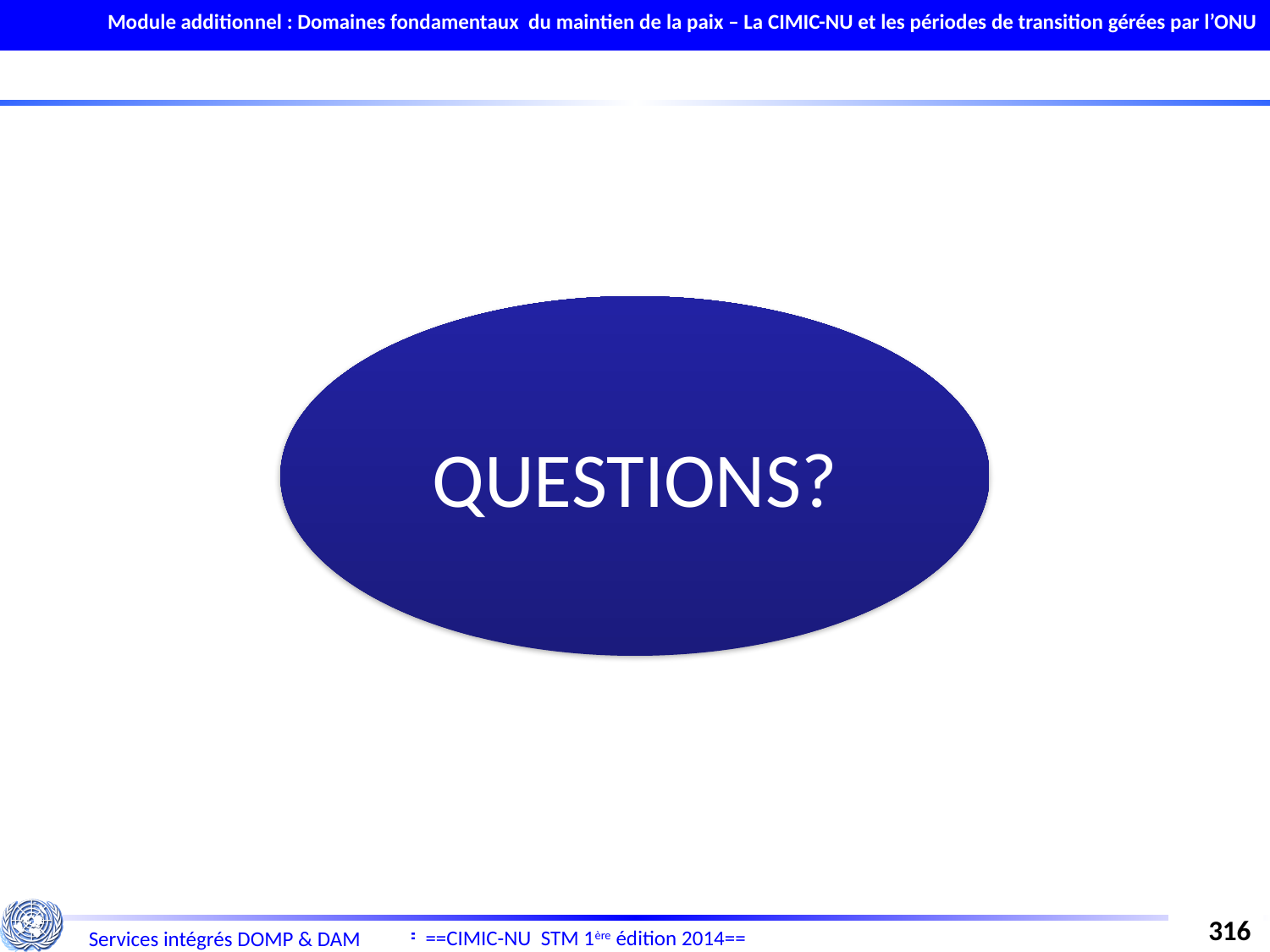

Module additionnel : Domaines fondamentaux  du maintien de la paix – La CIMIC-NU et les périodes de transition gérées par l’ONU
QUESTIONS?
316
==CIMIC-NU  STM 1ère édition 2014==
Services intégrés DOMP & DAM